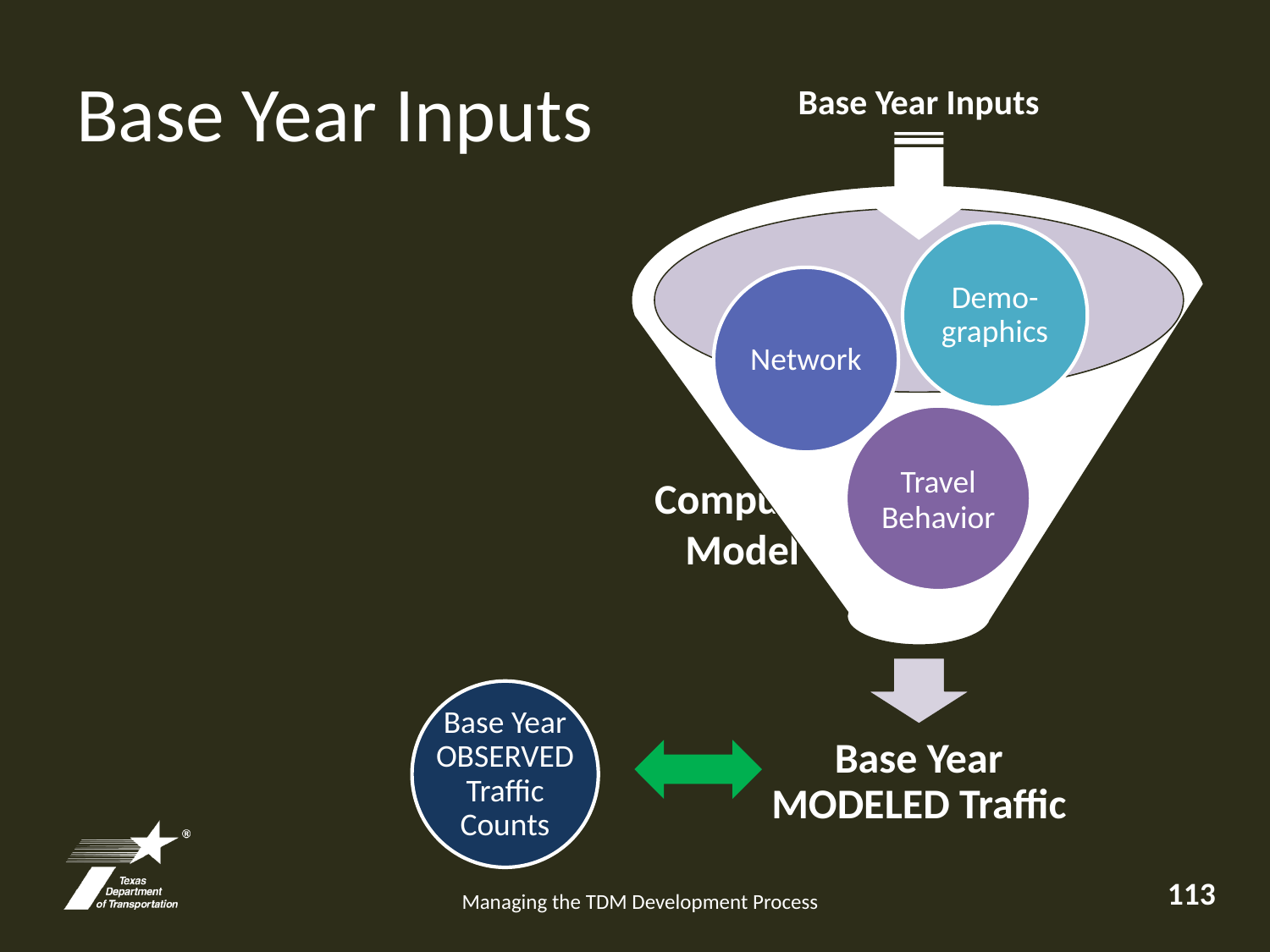

Base Year Inputs
Base Year Inputs

Demo-graphics
Network
Travel Behavior

Computer Model

Base Year
MODELED Traffic

Base Year
OBSERVED
Traffic
Counts